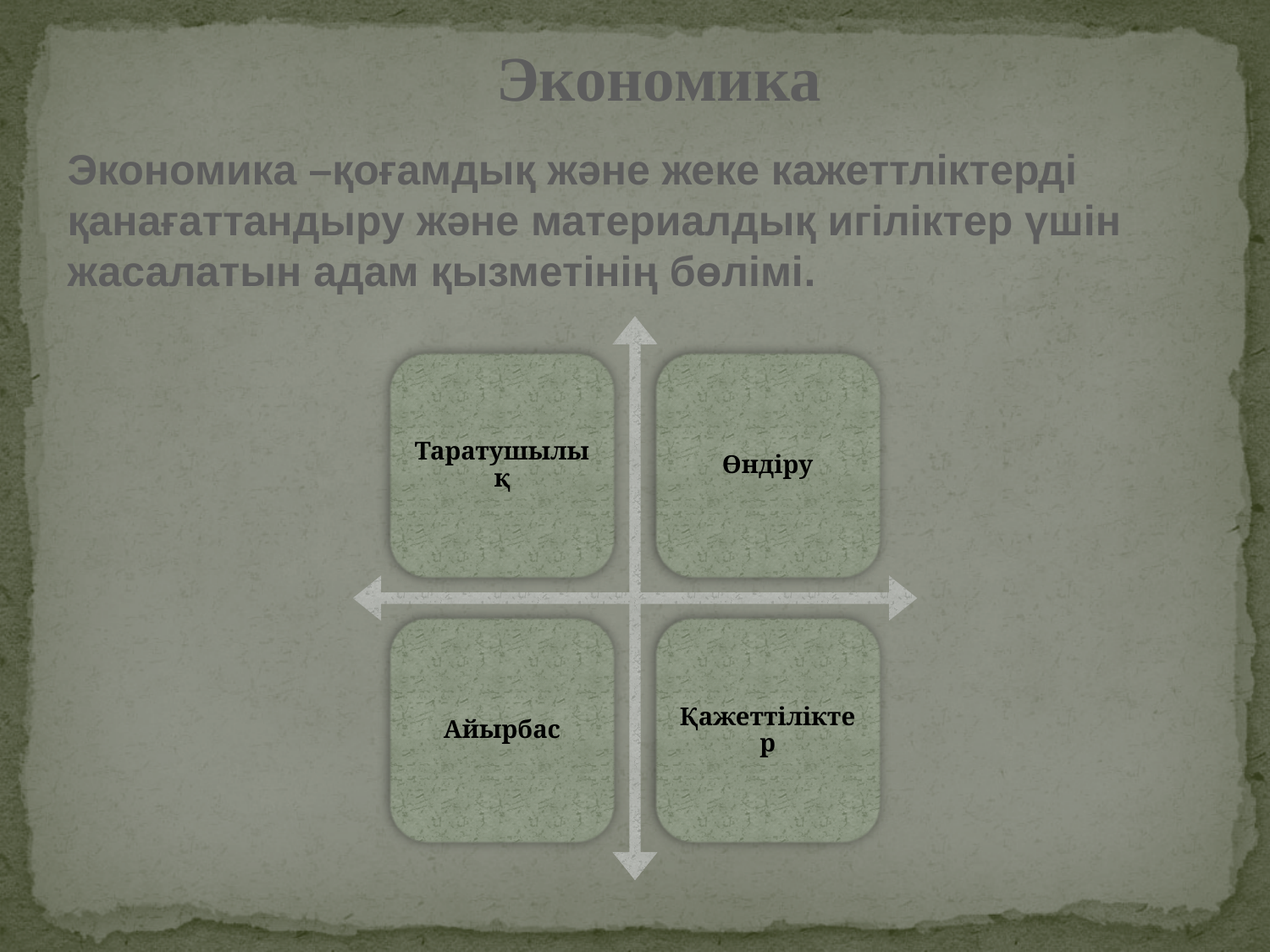

Экономика
Экономика –қоғамдық және жеке кажеттліктерді қанағаттандыру және материалдық игіліктер үшін жасалатын адам қызметінің бөлімі.
Таратушылық
Өндіру
Айырбас
Қажеттіліктер